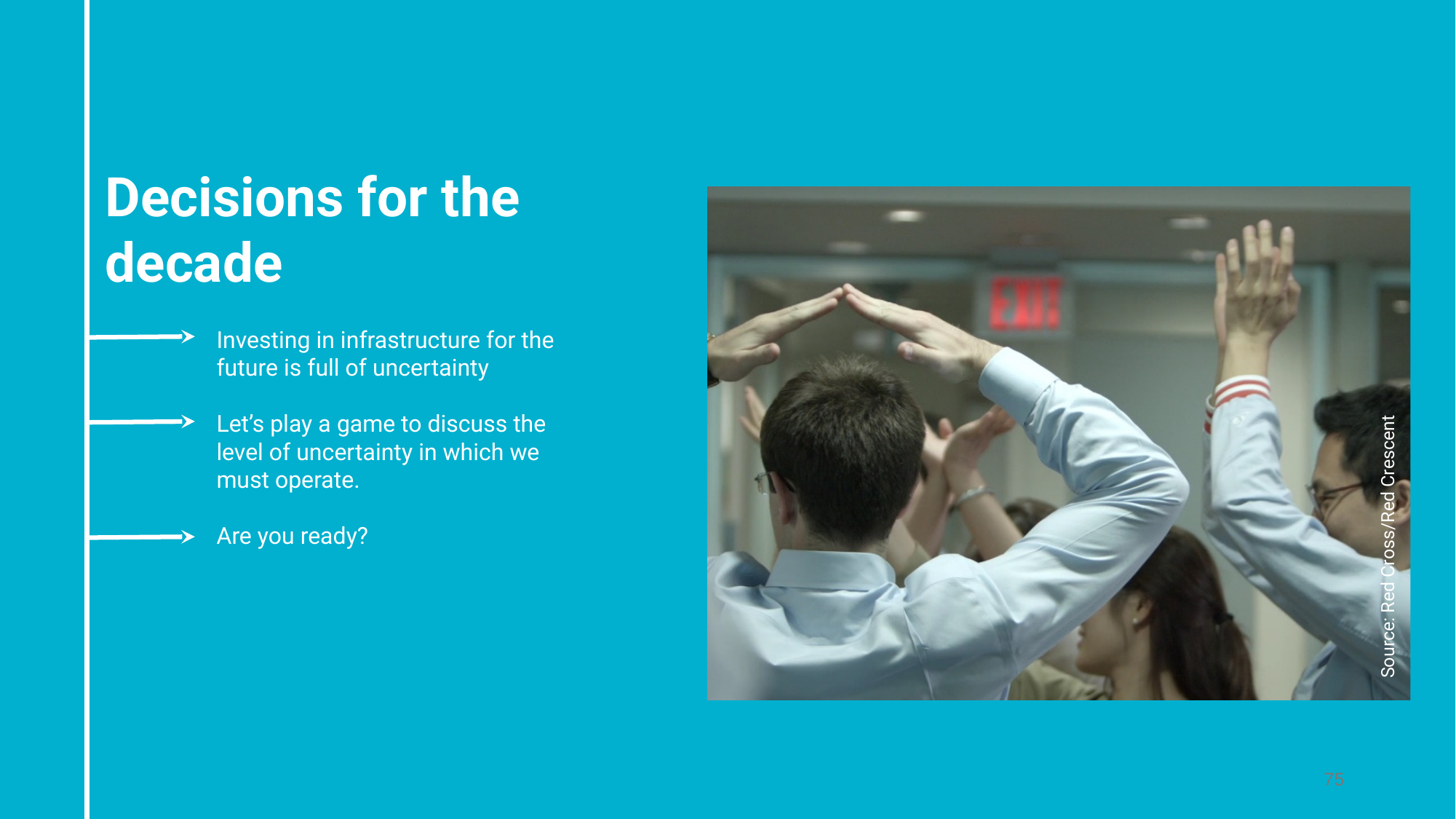

Decisions for the decade

Source: Red Cross/Red Crescent
Investing in infrastructure for the future is full of uncertainty

Let’s play a game to discuss the level of uncertainty in which we must operate.

Are you ready?

75